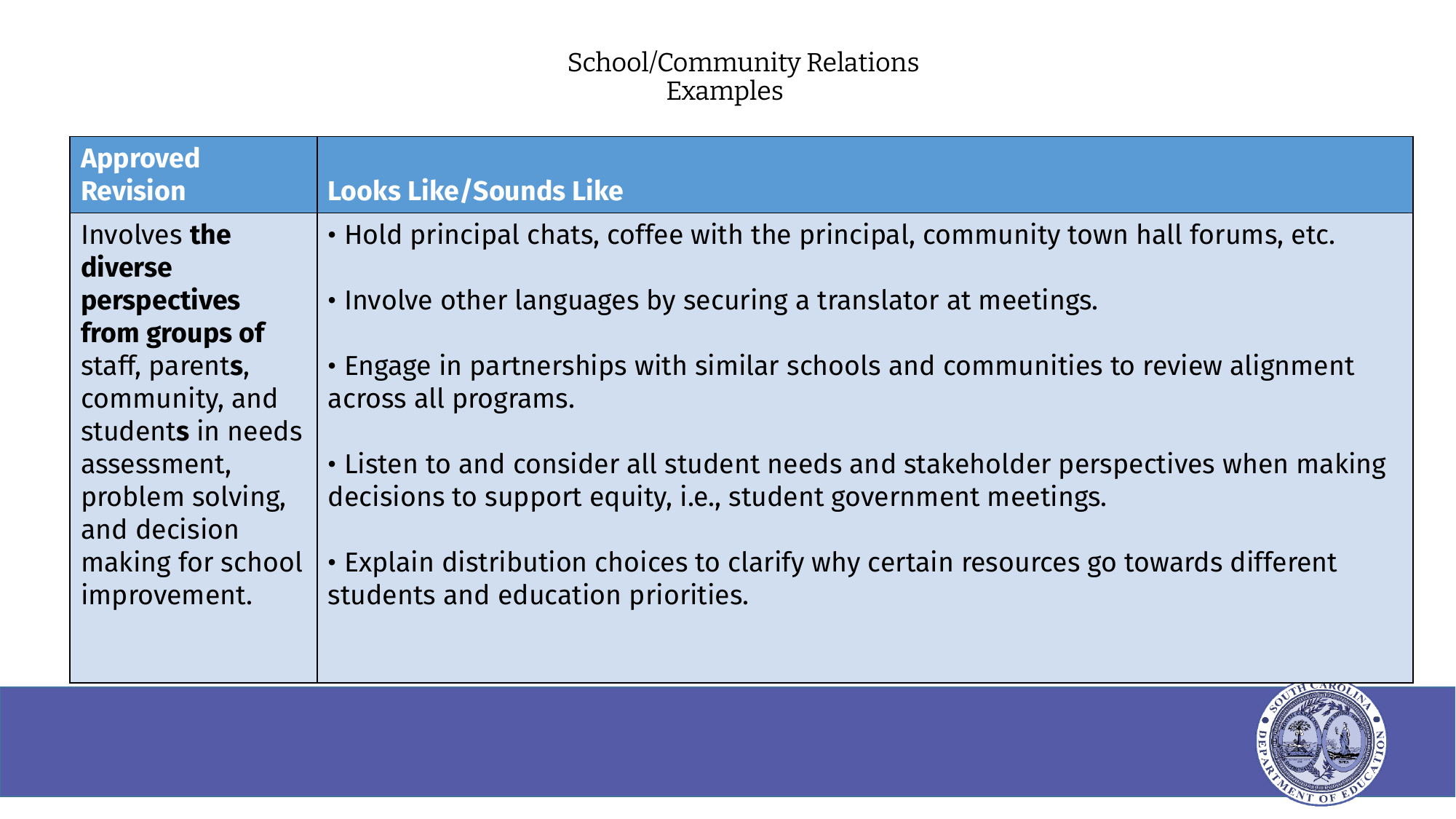

# School/Community Relations Examples
| Approved Revision | Looks Like/Sounds Like |
| --- | --- |
| Involves the diverse perspectives from groups of staff, parents, community, and students in needs assessment, problem solving, and decision making for school improvement. | • Hold principal chats, coffee with the principal, community town hall forums, etc. • Involve other languages by securing a translator at meetings. • Engage in partnerships with similar schools and communities to review alignment across all programs. • Listen to and consider all student needs and stakeholder perspectives when making decisions to support equity, i.e., student government meetings. • Explain distribution choices to clarify why certain resources go towards different students and education priorities. |